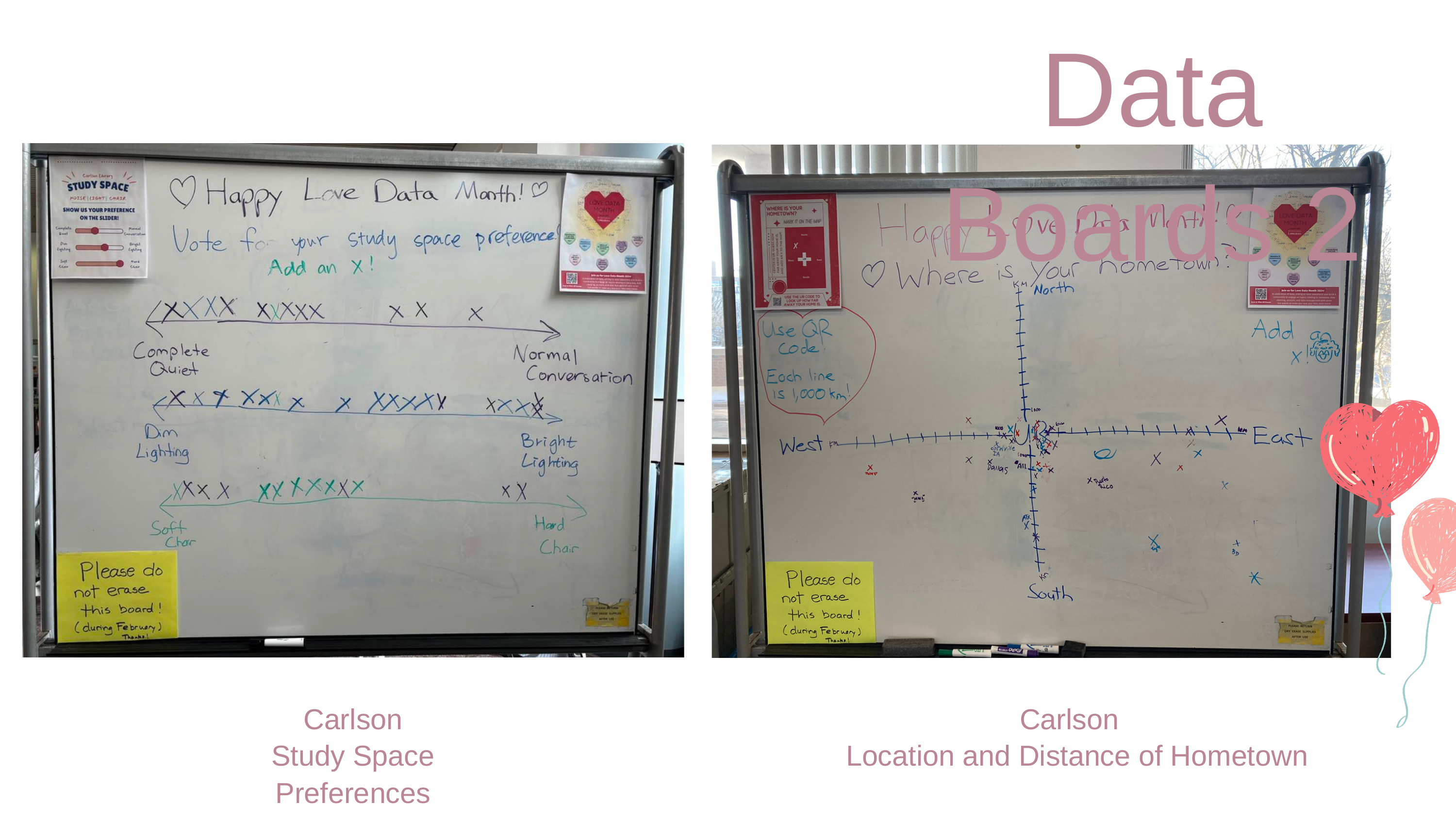

Data Boards 2

Carlson
Study Space Preferences
Carlson
Location and Distance of Hometown